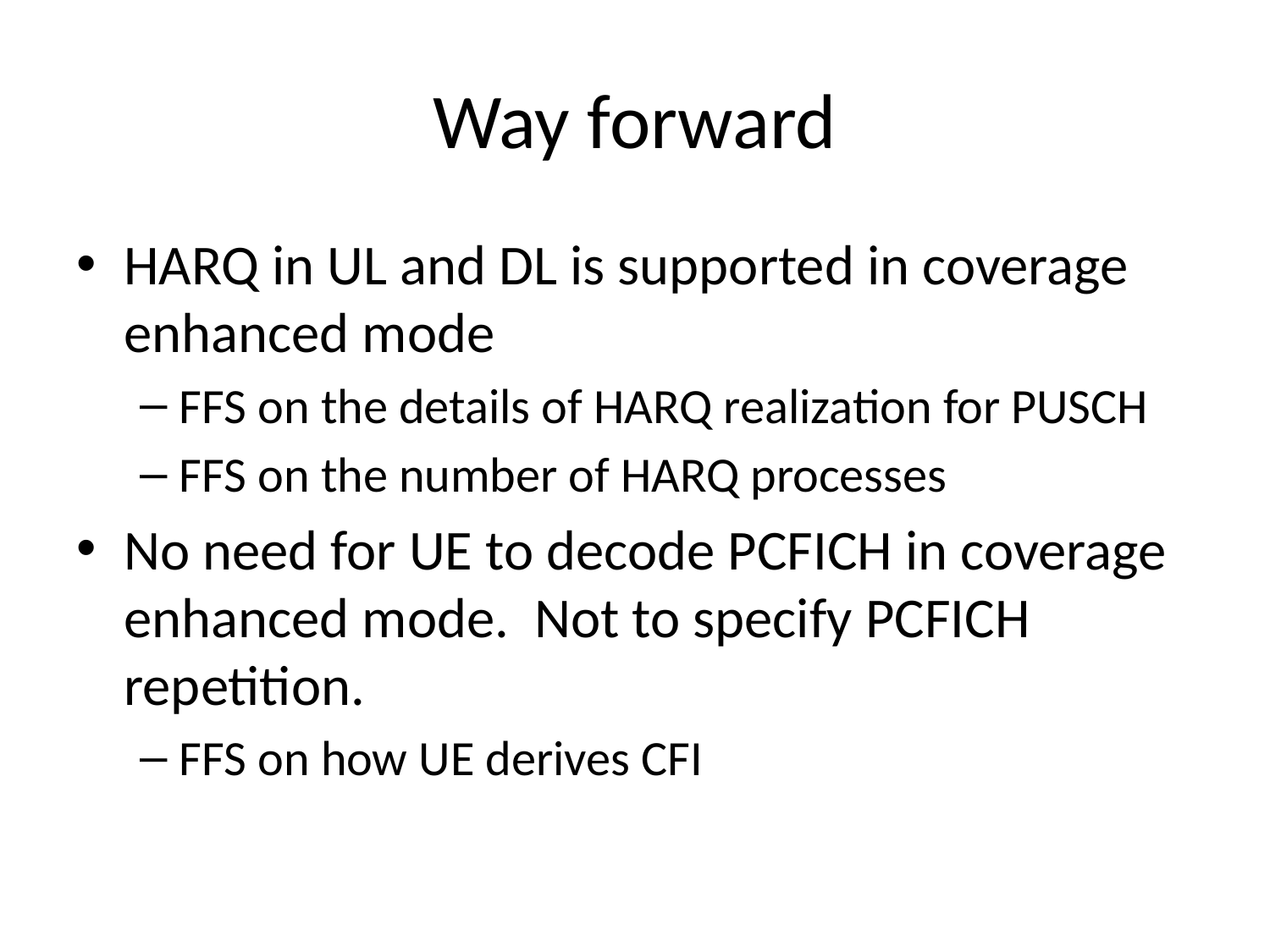

# Way forward
HARQ in UL and DL is supported in coverage enhanced mode
FFS on the details of HARQ realization for PUSCH
FFS on the number of HARQ processes
No need for UE to decode PCFICH in coverage enhanced mode.  Not to specify PCFICH repetition.
FFS on how UE derives CFI